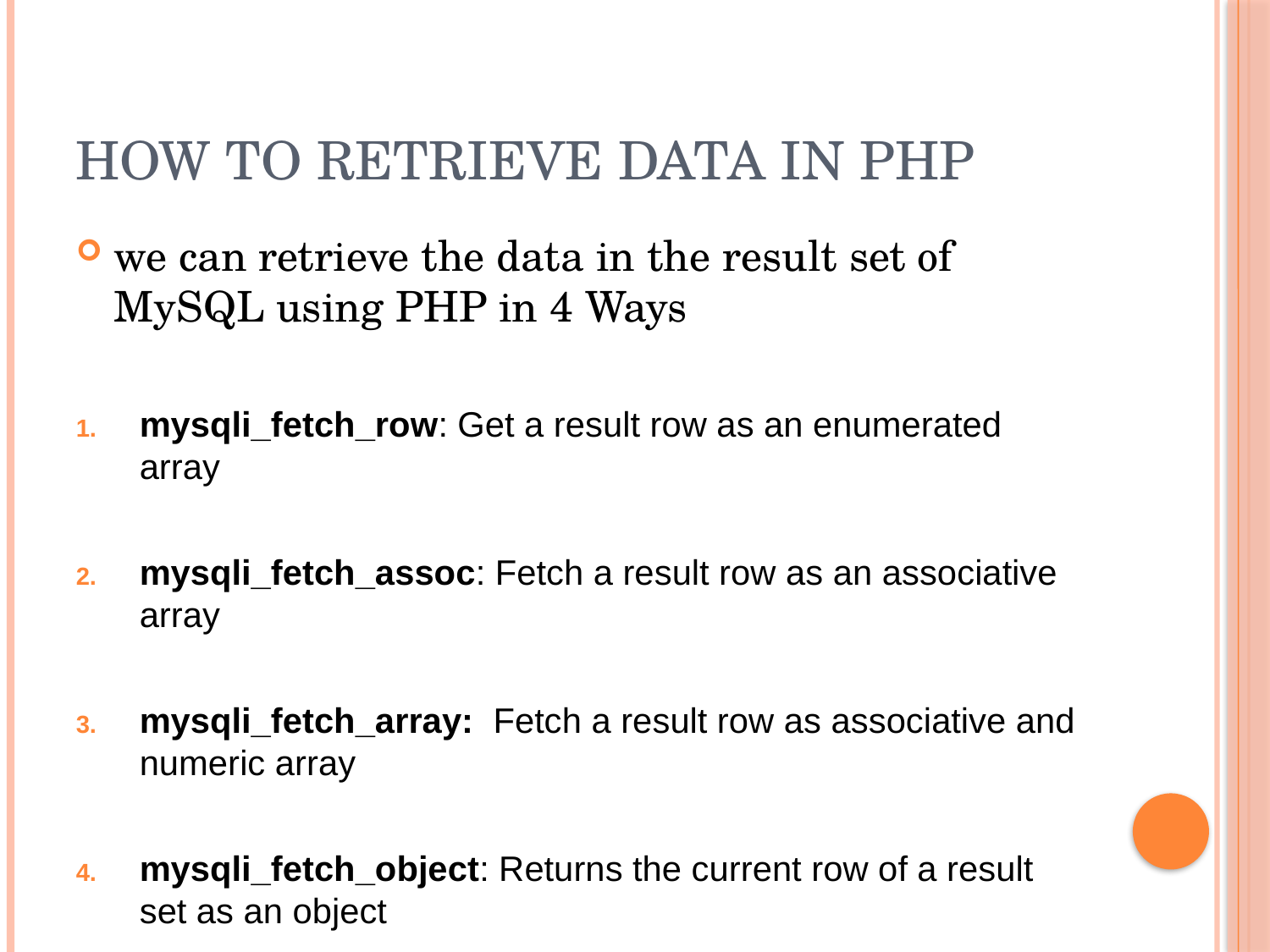

# How to retrieve data in php
we can retrieve the data in the result set of MySQL using PHP in 4 Ways

mysqli_fetch_row: Get a result row as an enumerated array

mysqli_fetch_assoc: Fetch a result row as an associative array

mysqli_fetch_array:  Fetch a result row as associative and numeric array

mysqli_fetch_object: Returns the current row of a result set as an object